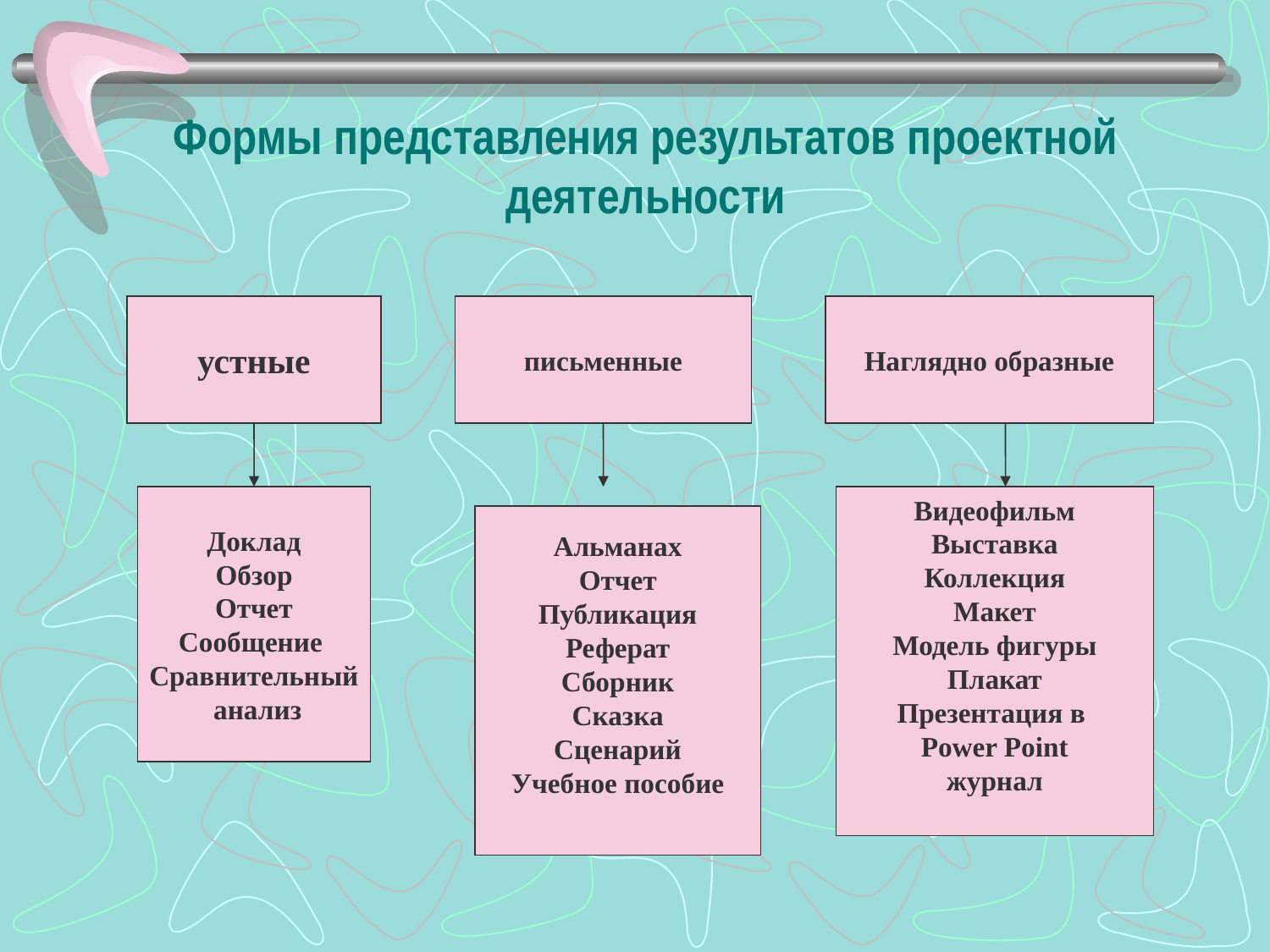

# Формы представления результатов проектной деятельности

устные
письменные
Наглядно образные

Доклад
Обзор
Отчет
Сообщение
Сравнительный
 анализ
Видеофильм
Выставка
Коллекция
Макет
Модель фигуры
Плакат
Презентация в
Power Point
журнал

Альманах
Отчет
Публикация
Реферат
Сборник
Сказка
Сценарий
Учебное пособие